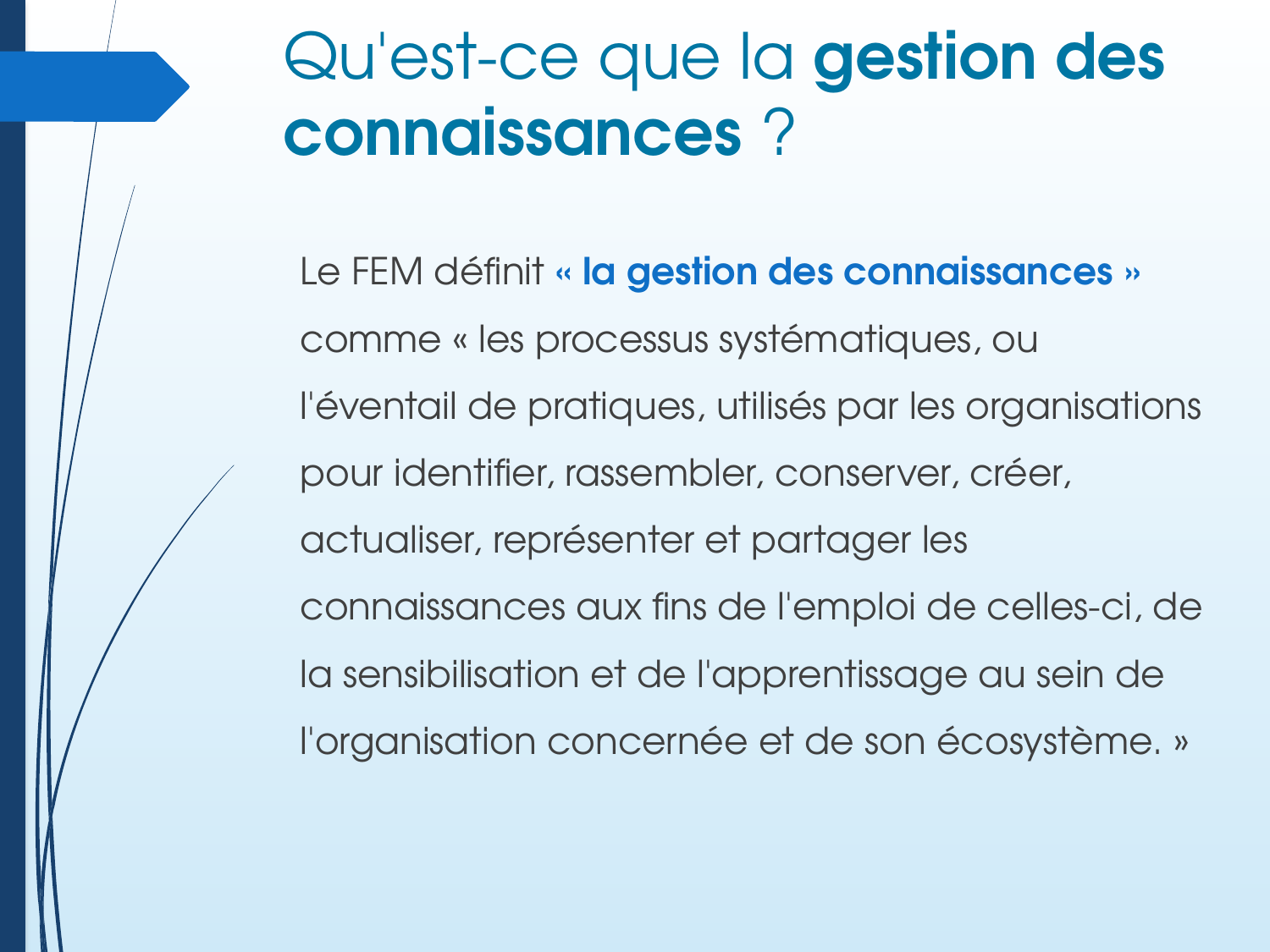

# Qu'est-ce que la gestion des connaissances ?
Le FEM définit « la gestion des connaissances » comme « les processus systématiques, ou l'éventail de pratiques, utilisés par les organisations pour identifier, rassembler, conserver, créer, actualiser, représenter et partager les connaissances aux fins de l'emploi de celles-ci, de la sensibilisation et de l'apprentissage au sein de l'organisation concernée et de son écosystème. »